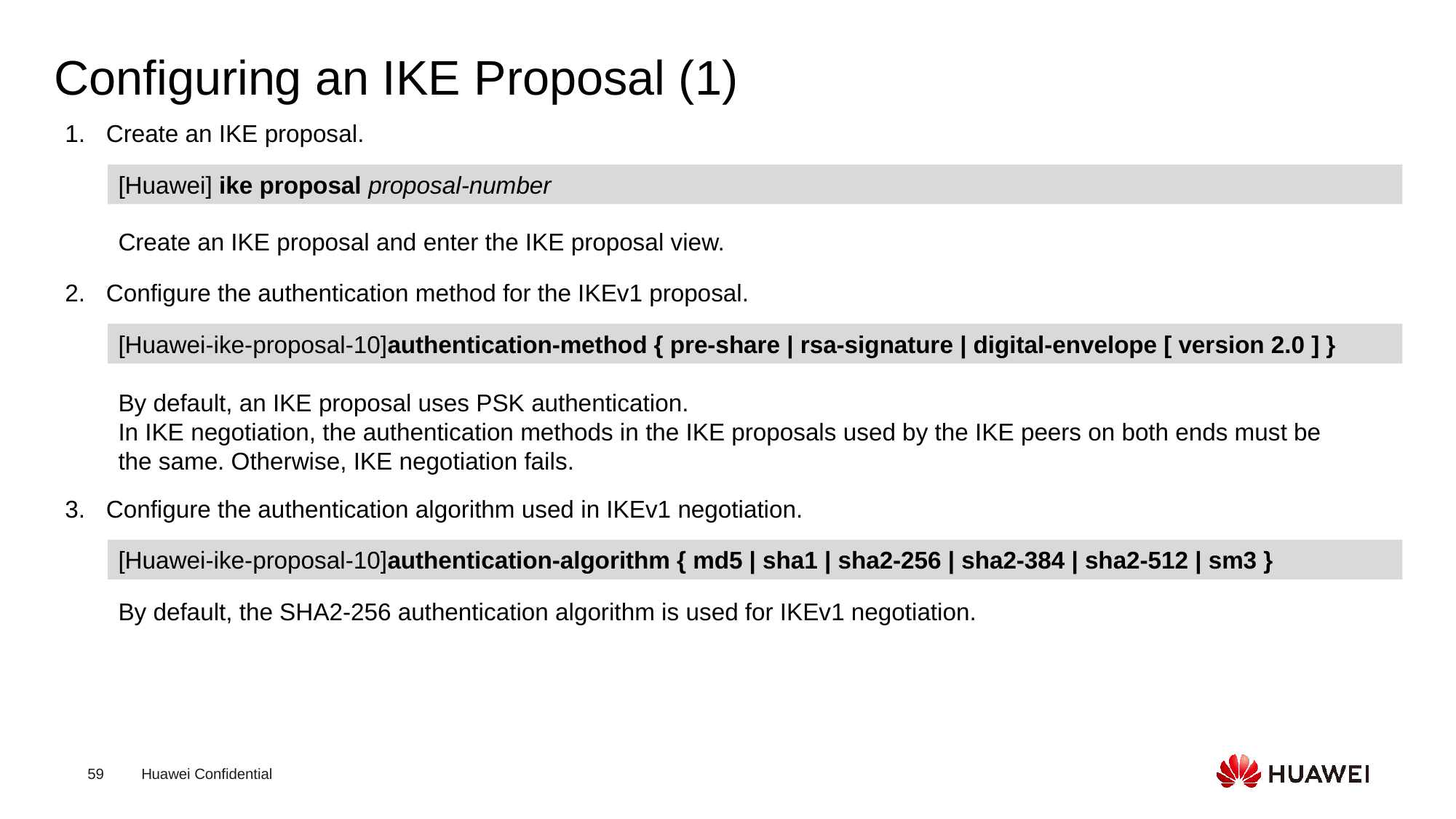

# Configuring an IKE Proposal (1)
Create an IKE proposal.
[Huawei] ike proposal proposal-number
Create an IKE proposal and enter the IKE proposal view.
Configure the authentication method for the IKEv1 proposal.
[Huawei-ike-proposal-10]authentication-method { pre-share | rsa-signature | digital-envelope [ version 2.0 ] }
By default, an IKE proposal uses PSK authentication.
In IKE negotiation, the authentication methods in the IKE proposals used by the IKE peers on both ends must be the same. Otherwise, IKE negotiation fails.
Configure the authentication algorithm used in IKEv1 negotiation.
[Huawei-ike-proposal-10]authentication-algorithm { md5 | sha1 | sha2-256 | sha2-384 | sha2-512 | sm3 }
By default, the SHA2-256 authentication algorithm is used for IKEv1 negotiation.